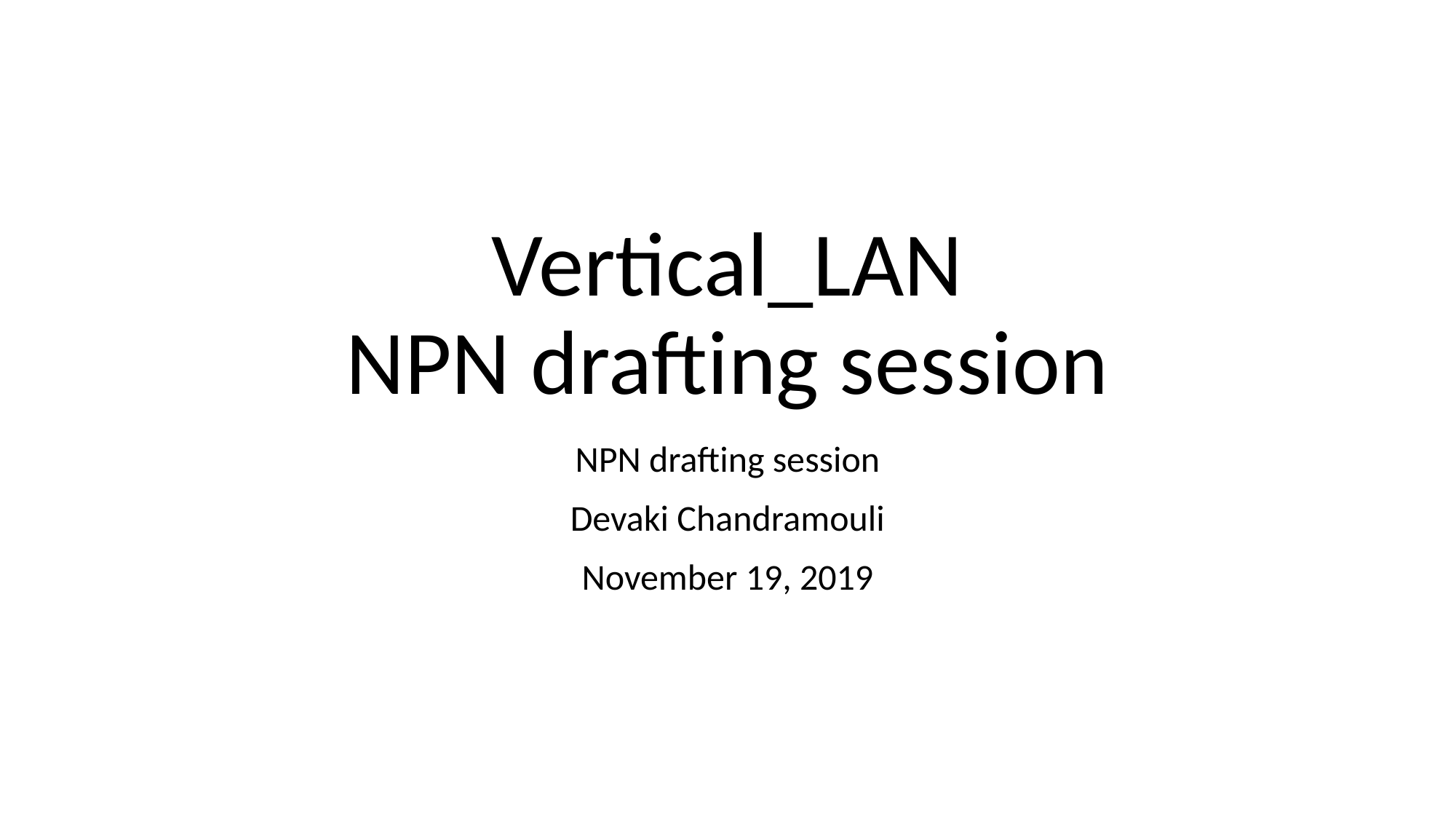

# Vertical_LAN NPN drafting session
NPN drafting session
Devaki Chandramouli
November 19, 2019